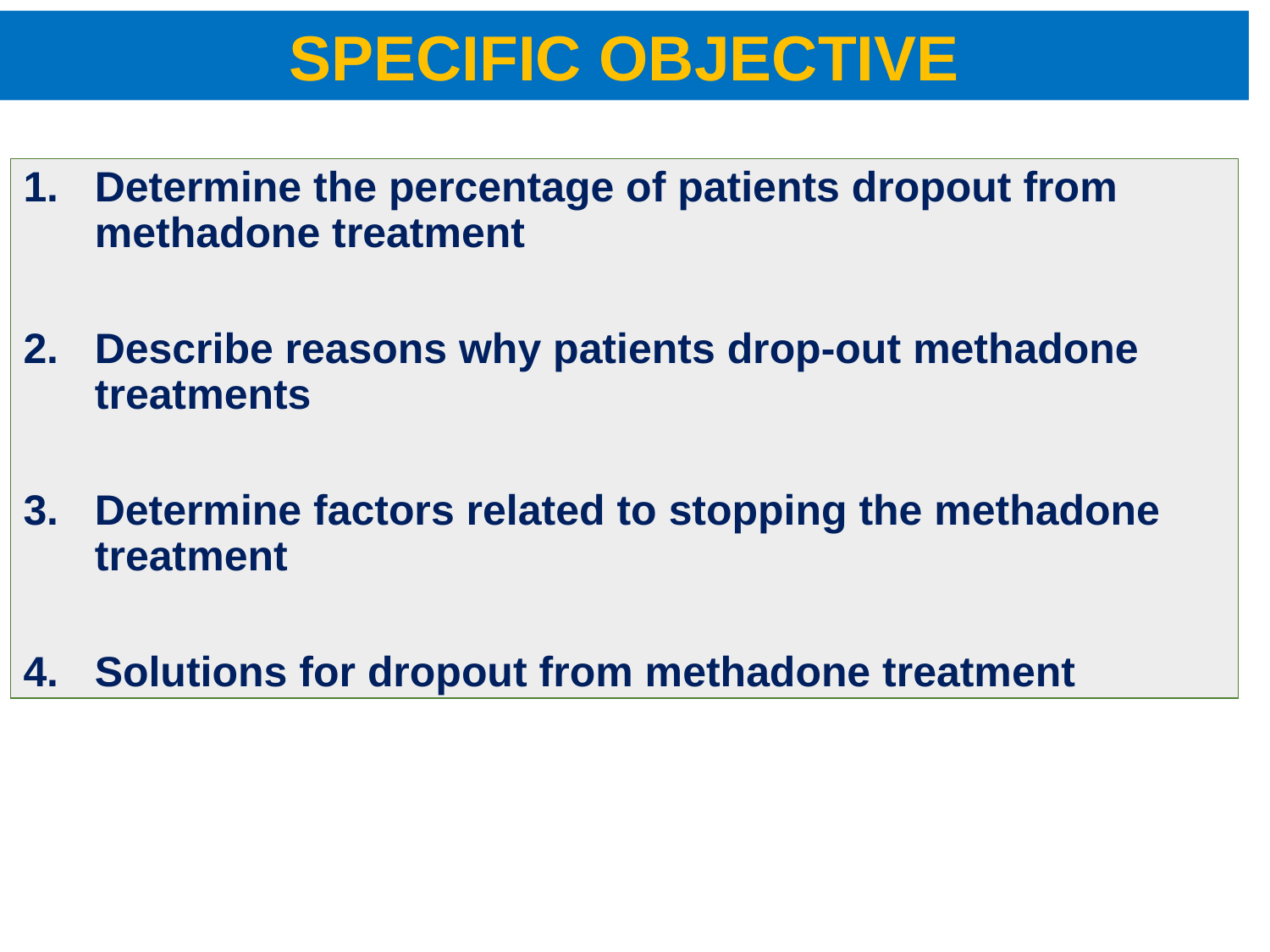

SPECIFIC OBJECTIVE
Determine the percentage of patients dropout from methadone treatment

Describe reasons why patients drop-out methadone treatments

Determine factors related to stopping the methadone treatment

Solutions for dropout from methadone treatment